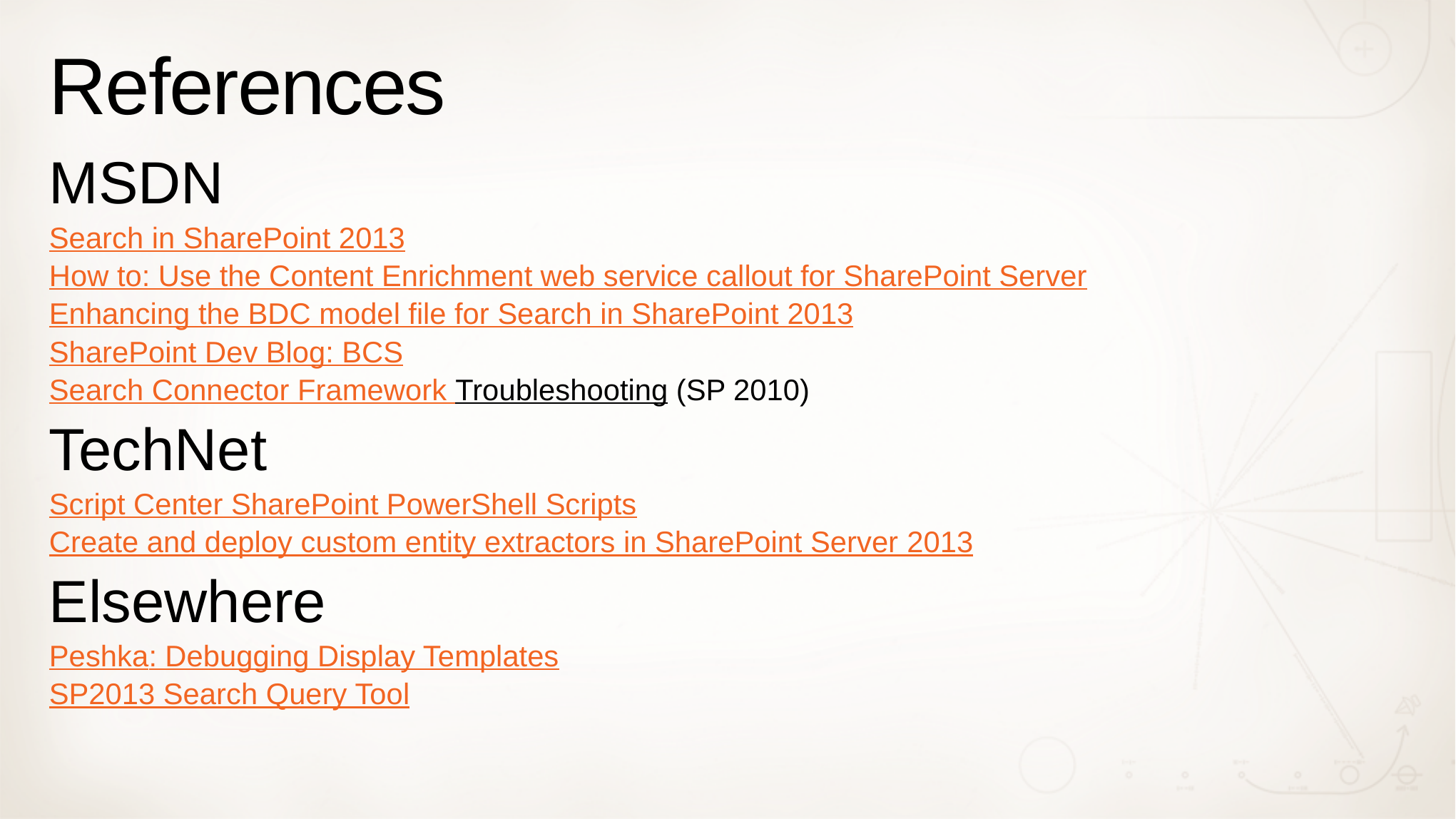

# References
MSDN
Search in SharePoint 2013
How to: Use the Content Enrichment web service callout for SharePoint Server
Enhancing the BDC model file for Search in SharePoint 2013
SharePoint Dev Blog: BCS
Search Connector Framework Troubleshooting (SP 2010)
TechNet
Script Center SharePoint PowerShell Scripts
Create and deploy custom entity extractors in SharePoint Server 2013
Elsewhere
Peshka: Debugging Display Templates
SP2013 Search Query Tool